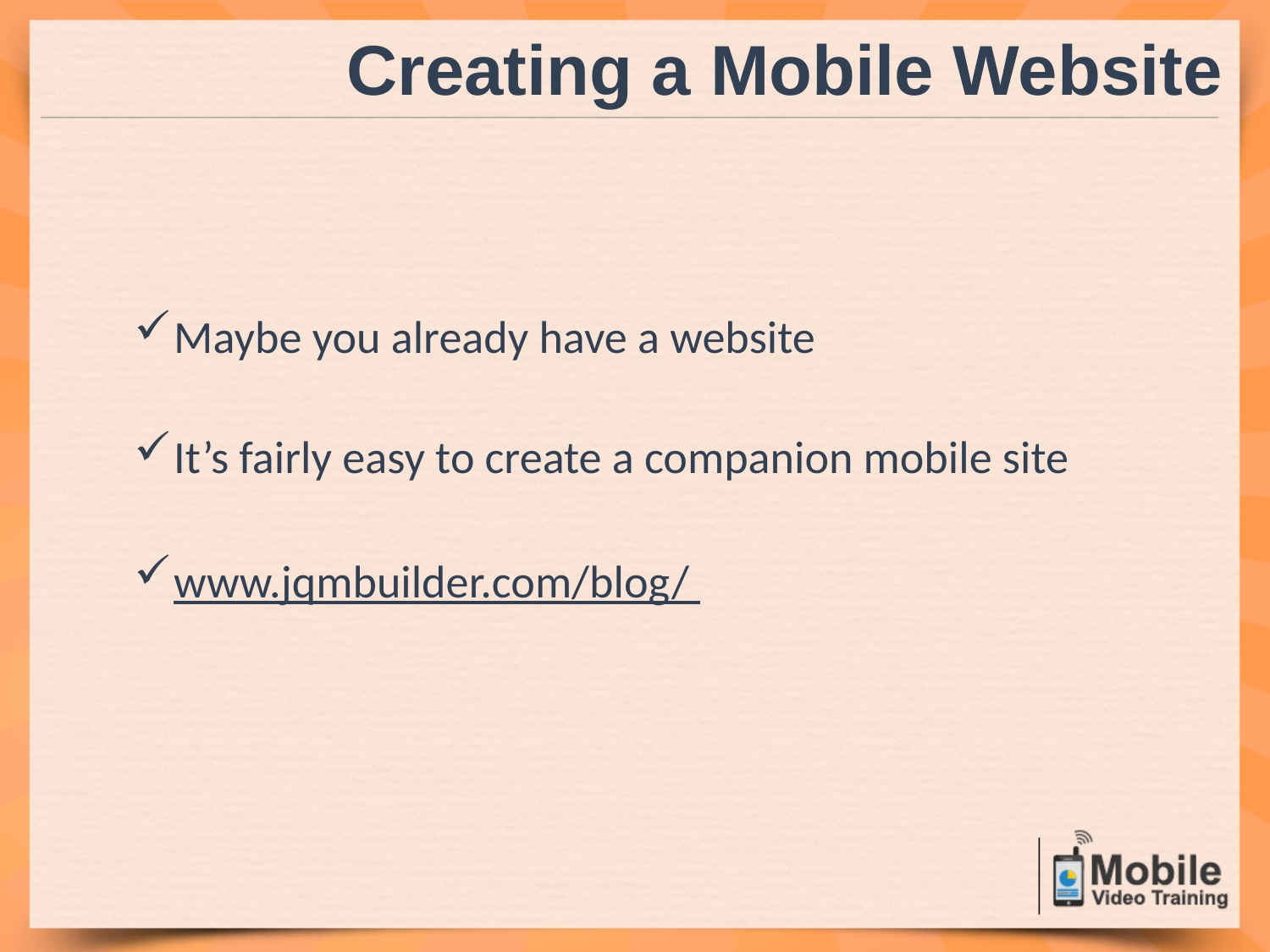

Creating a Mobile Website
Maybe you already have a website
It’s fairly easy to create a companion mobile site
www.jqmbuilder.com/blog/